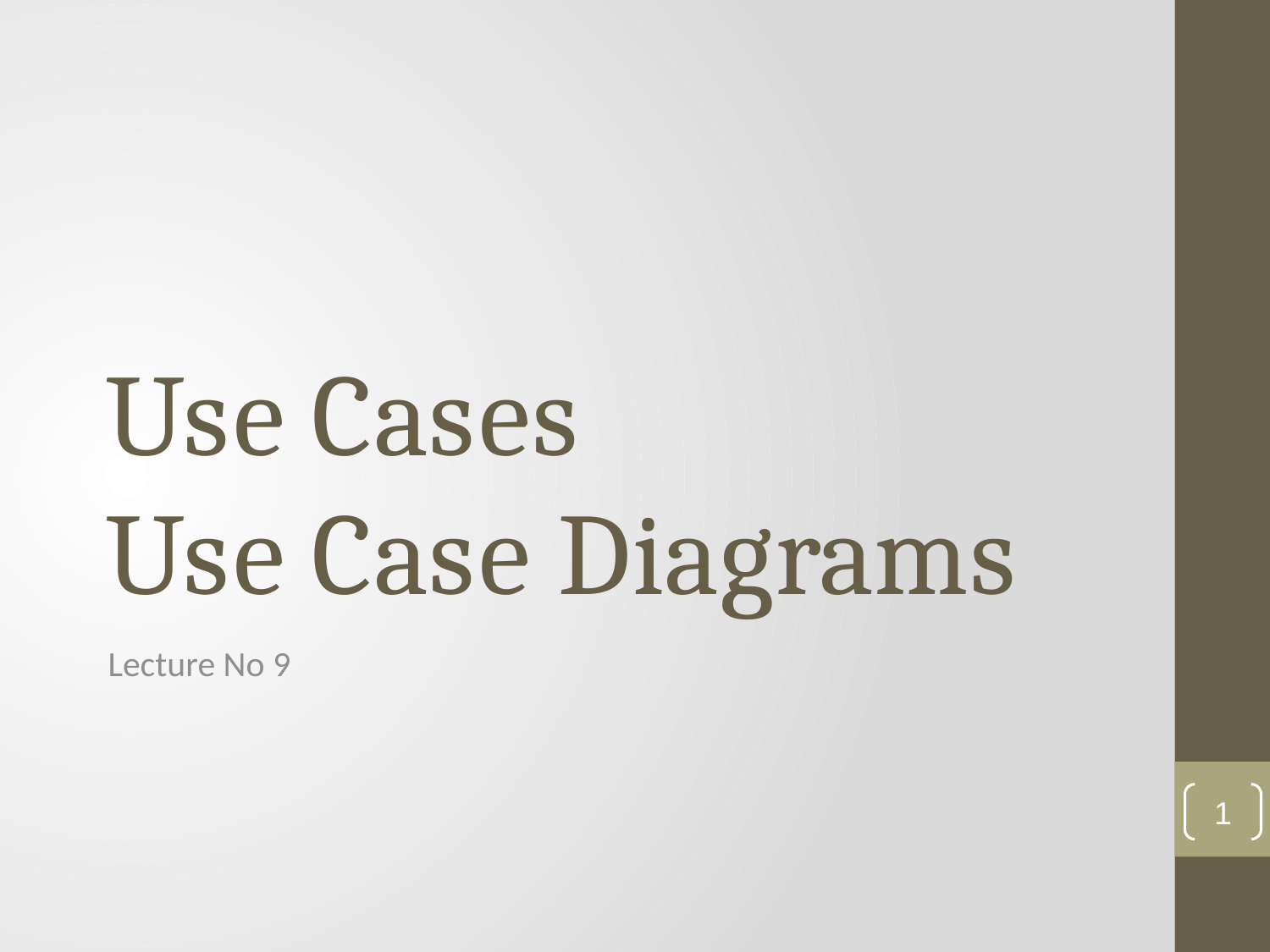

# Use Cases Use Case Diagrams
Lecture No 9
1